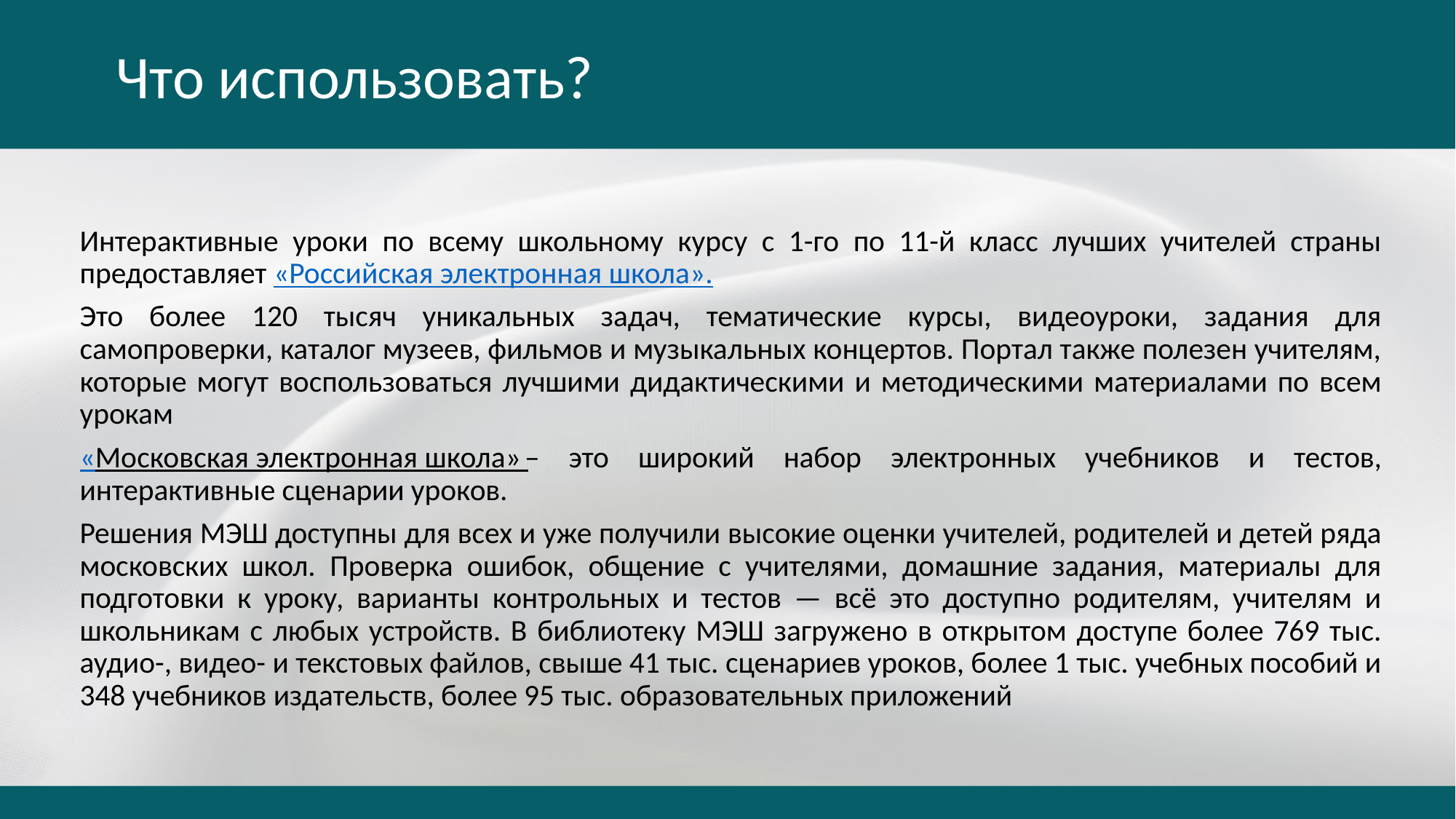

# Что использовать?

Интерактивные уроки по всему школьному курсу с 1-го по 11-й класс лучших учителей страны предоставляет «Российская электронная школа».
Это более 120 тысяч уникальных задач, тематические курсы, видеоуроки, задания для самопроверки, каталог музеев, фильмов и музыкальных концертов. Портал также полезен учителям, которые могут воспользоваться лучшими дидактическими и методическими материалами по всем урокам
«Московская электронная школа» – это широкий набор электронных учебников и тестов, интерактивные сценарии уроков.
Решения МЭШ доступны для всех и уже получили высокие оценки учителей, родителей и детей ряда московских школ. Проверка ошибок, общение с учителями, домашние задания, материалы для подготовки к уроку, варианты контрольных и тестов — всё это доступно родителям, учителям и школьникам с любых устройств. В библиотеку МЭШ загружено в открытом доступе более 769 тыс. аудио-, видео- и текстовых файлов, свыше 41 тыс. сценариев уроков, более 1 тыс. учебных пособий и 348 учебников издательств, более 95 тыс. образовательных приложений